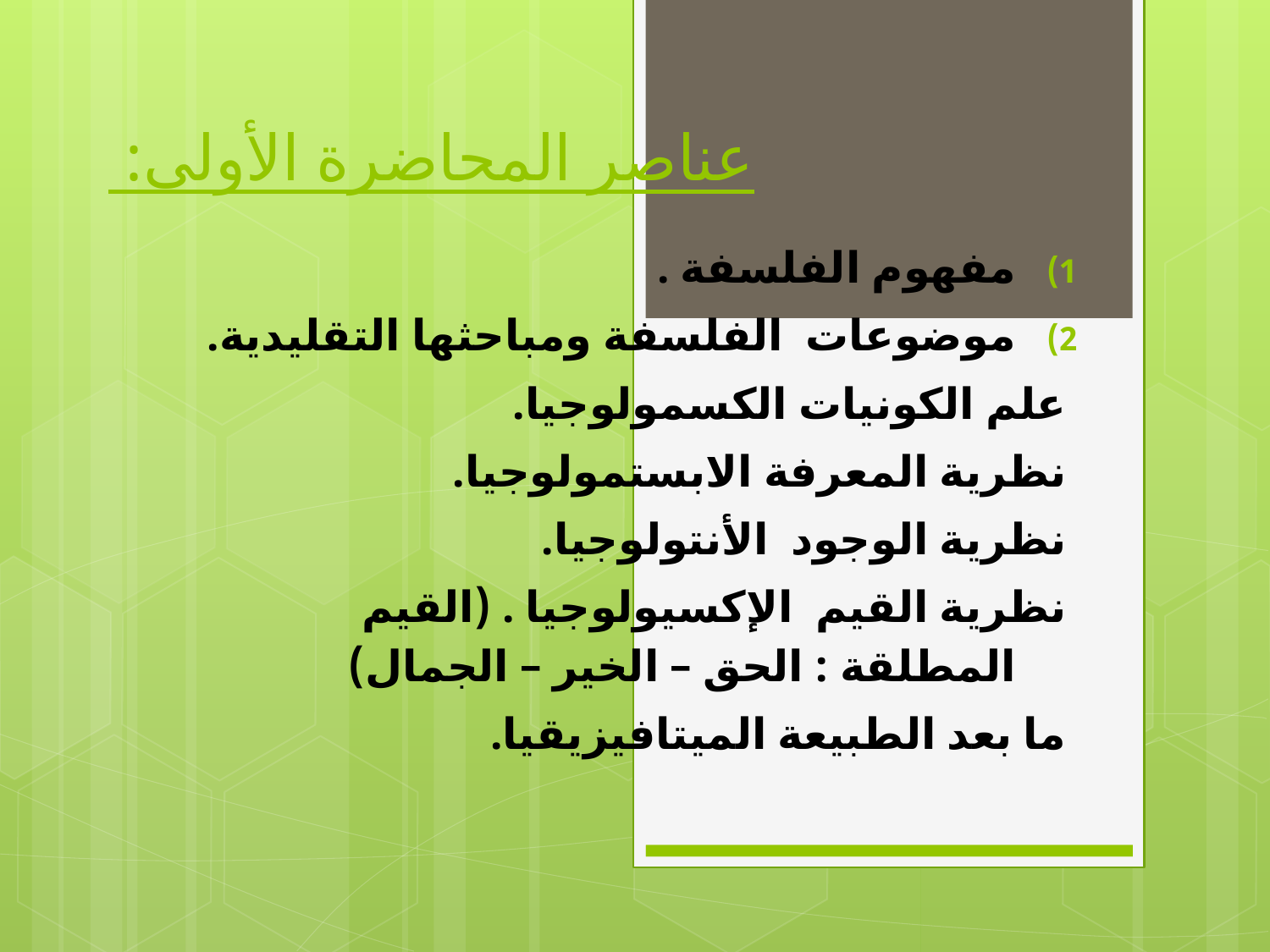

# عناصر المحاضرة الأولى:
مفهوم الفلسفة .
موضوعات  الفلسفة ومباحثها التقليدية.
علم الكونيات الكسمولوجيا.
نظرية المعرفة الابستمولوجيا.
نظرية الوجود  الأنتولوجيا.
نظرية القيم  الإكسيولوجيا . (القيم المطلقة : الحق – الخير – الجمال)
ما بعد الطبيعة الميتافيزيقيا.